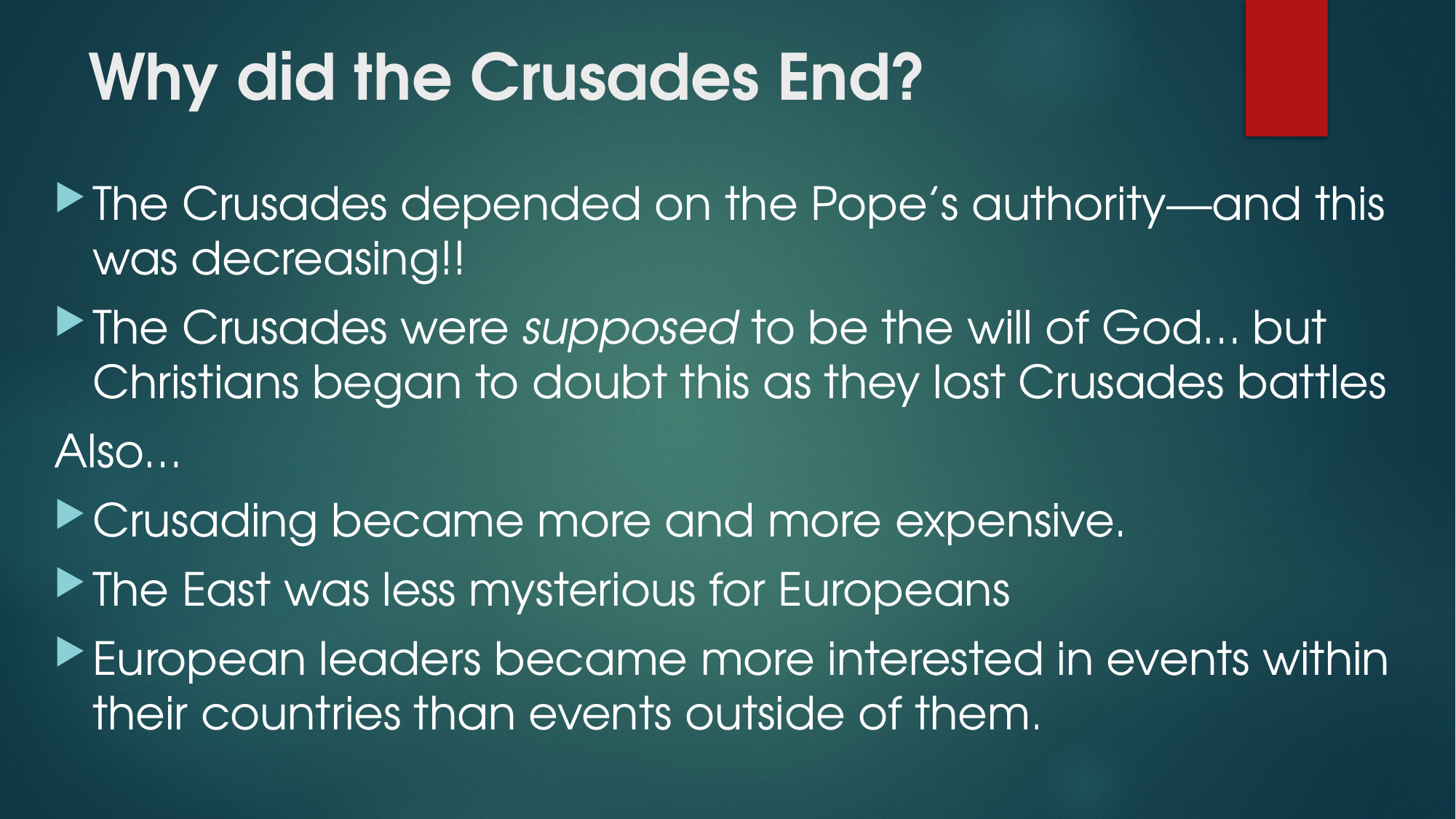

# Why did the Crusades End?
The Crusades depended on the Pope’s authority—and this was decreasing!!
The Crusades were supposed to be the will of God… but Christians began to doubt this as they lost Crusades battles
Also…
Crusading became more and more expensive.
The East was less mysterious for Europeans
European leaders became more interested in events within their countries than events outside of them.